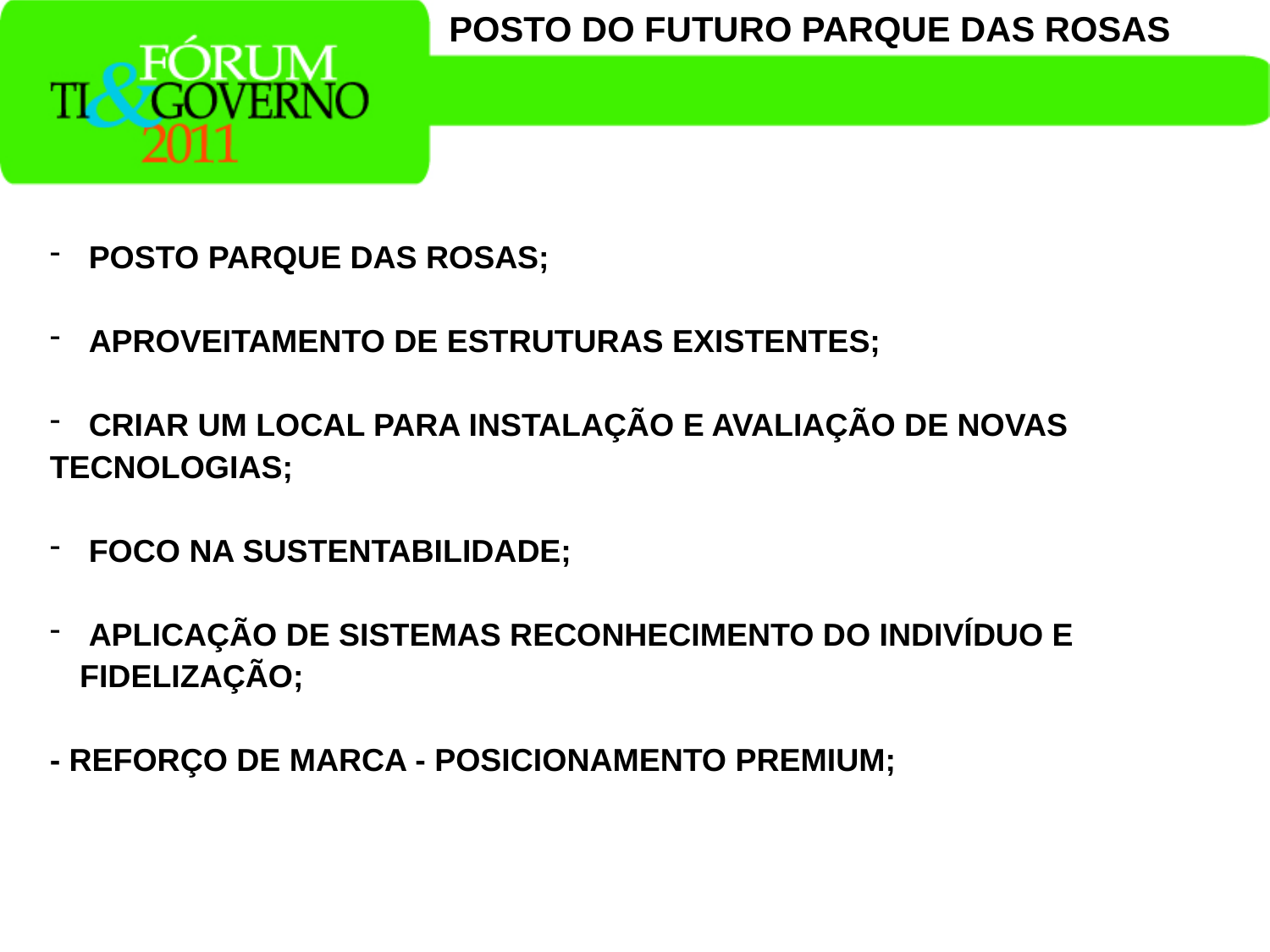

Posto do futuro Parque das Rosas
 POSTO PARQUE DAS ROSAS;

 APROVEITAMENTO DE ESTRUTURAS EXISTENTES;

 CRIAR UM LOCAL PARA INSTALAÇÃO E AVALIAÇÃO DE NOVAS
TECNOLOGIAS;

 FOCO NA SUSTENTABILIDADE;

 APLICAÇÃO DE SISTEMAS RECONHECIMENTO DO INDIVÍDUO E FIDELIZAÇÃO;

- REFORÇO DE MARCA - POSICIONAMENTO PREMIUM;